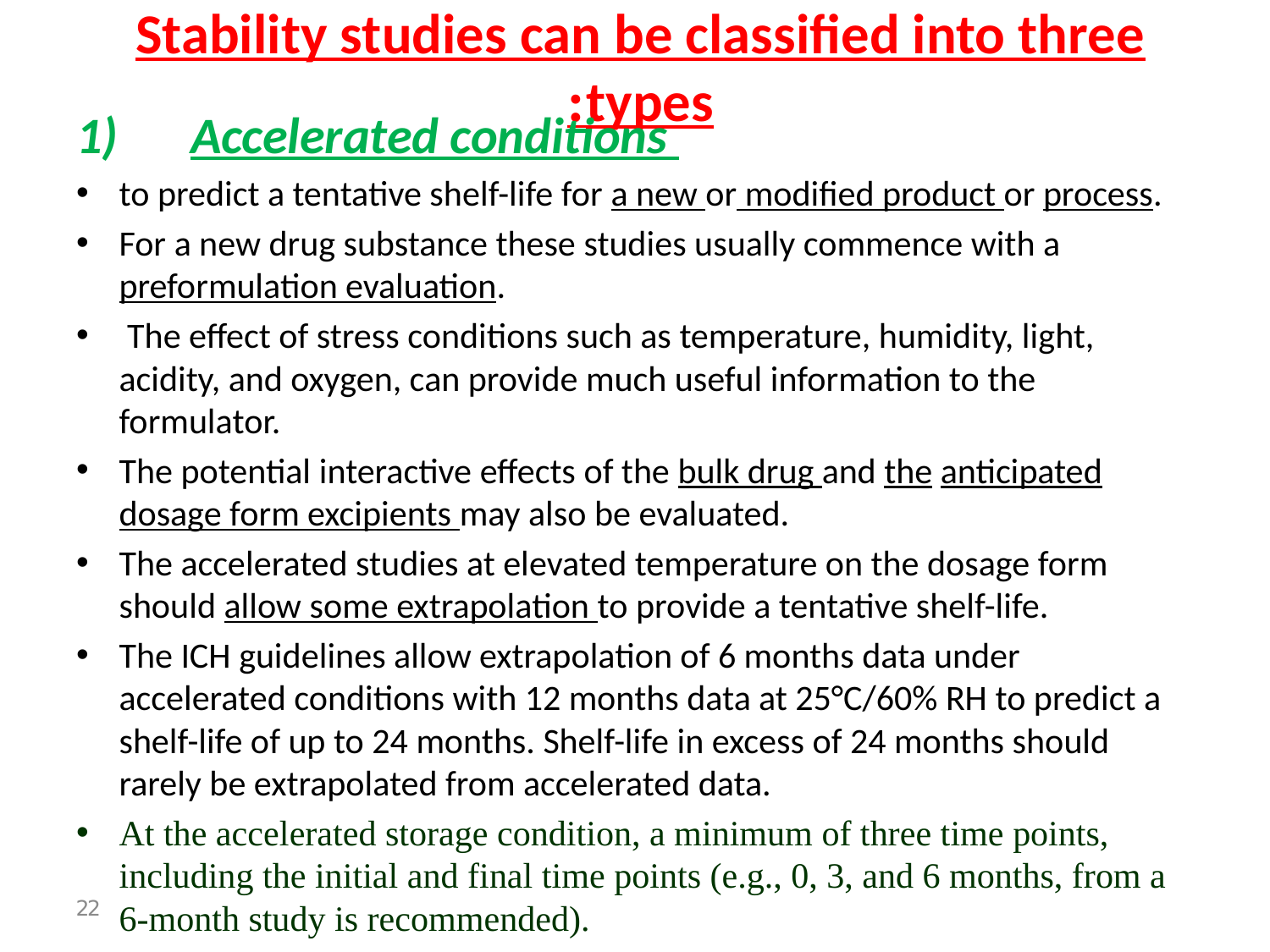

# Stability studies can be classified into three types:
Accelerated conditions
to predict a tentative shelf-life for a new or modified product or process.
For a new drug substance these studies usually commence with a preformulation evaluation.
 The effect of stress conditions such as temperature, humidity, light, acidity, and oxygen, can provide much useful information to the formulator.
The potential interactive effects of the bulk drug and the anticipated dosage form excipients may also be evaluated.
The accelerated studies at elevated temperature on the dosage form should allow some extrapolation to provide a tentative shelf-life.
The ICH guidelines allow extrapolation of 6 months data under accelerated conditions with 12 months data at 25°C/60% RH to predict a shelf-life of up to 24 months. Shelf-life in excess of 24 months should rarely be extrapolated from accelerated data.
At the accelerated storage condition, a minimum of three time points, including the initial and final time points (e.g., 0, 3, and 6 months, from a 6-month study is recommended).
22